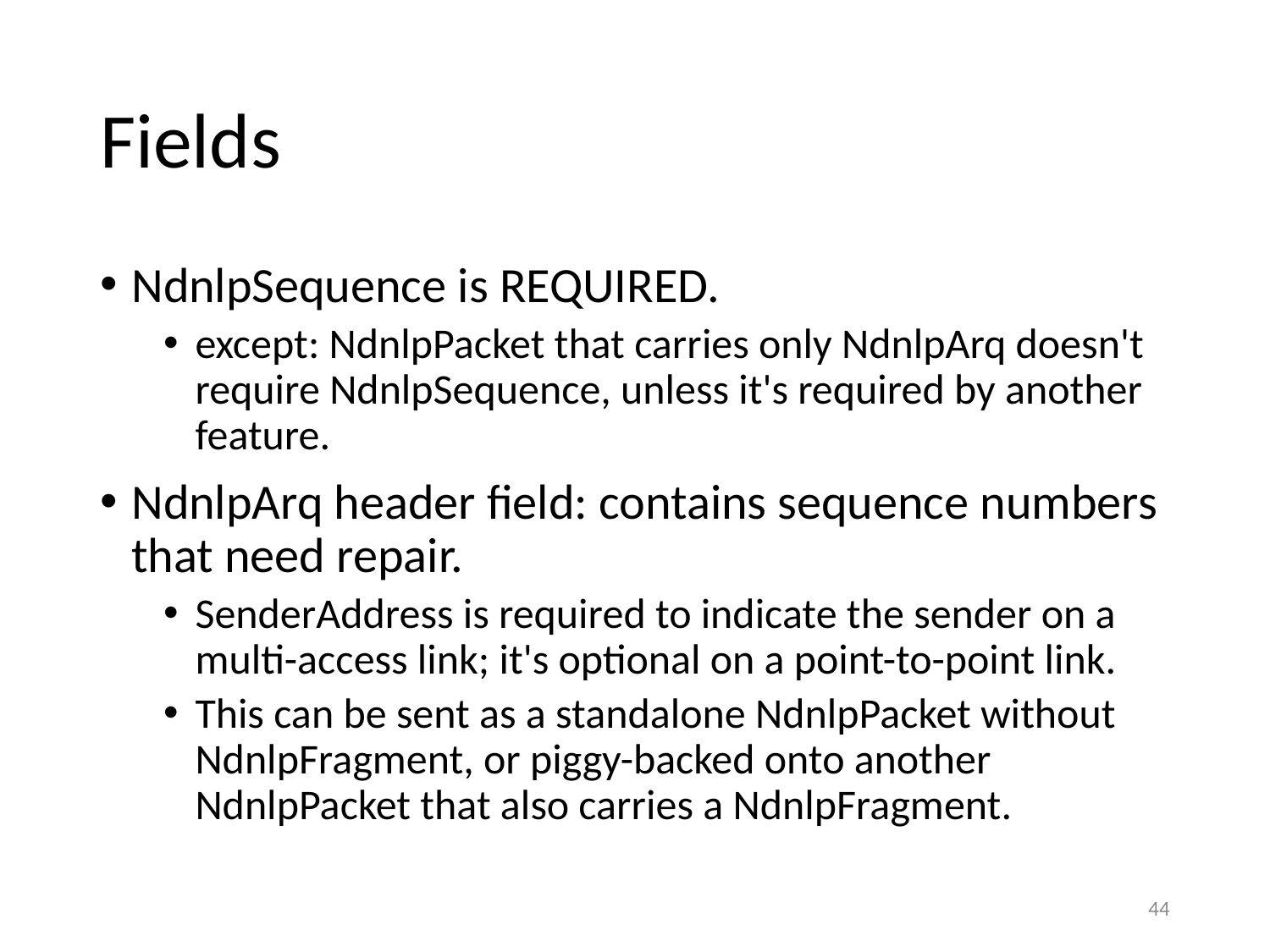

# Fields
NdnlpSequence is REQUIRED.
except: NdnlpPacket that carries only NdnlpArq doesn't require NdnlpSequence, unless it's required by another feature.
NdnlpArq header field: contains sequence numbers that need repair.
SenderAddress is required to indicate the sender on a multi-access link; it's optional on a point-to-point link.
This can be sent as a standalone NdnlpPacket without NdnlpFragment, or piggy-backed onto another NdnlpPacket that also carries a NdnlpFragment.
44